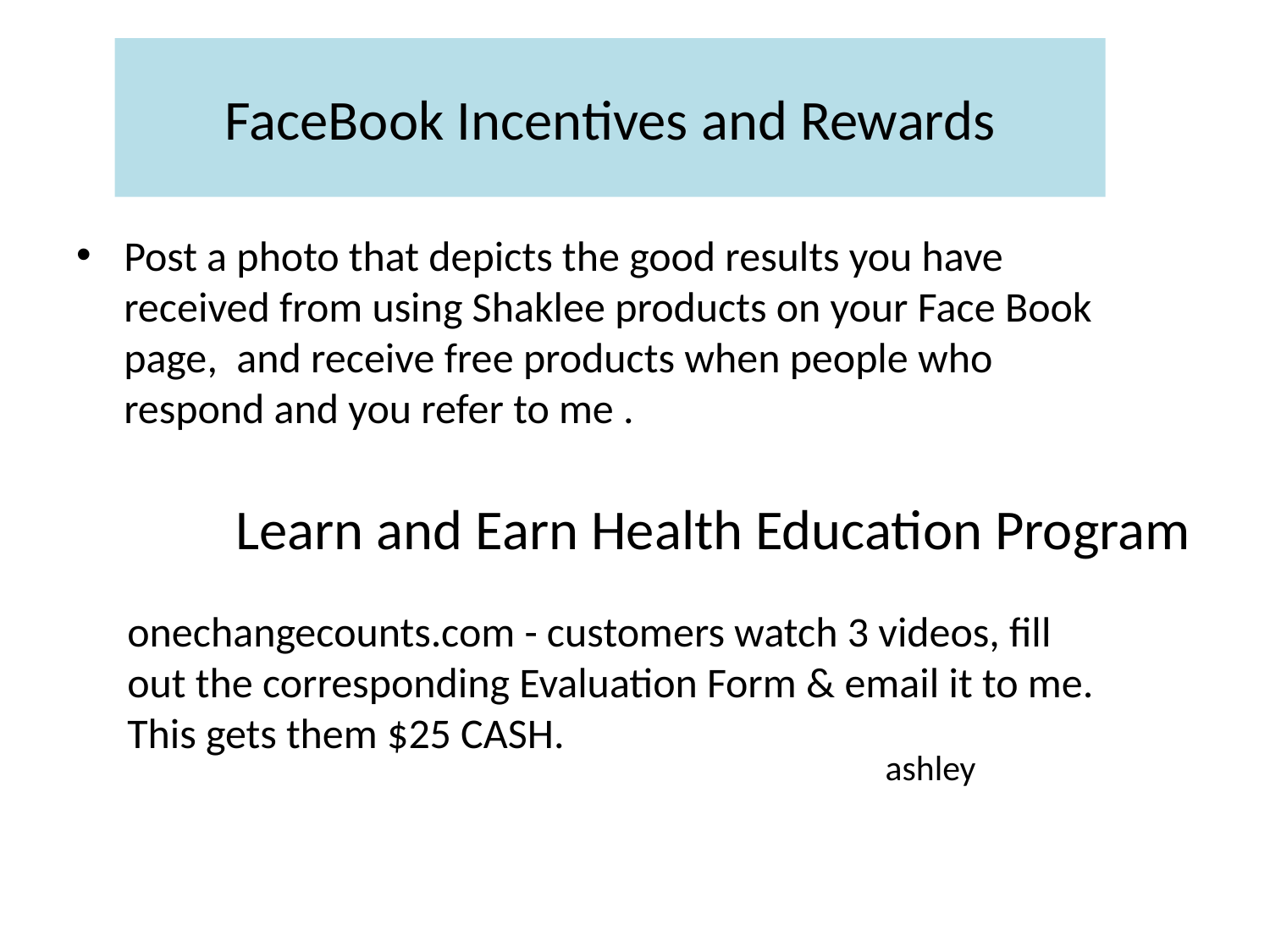

# FaceBook Incentives and Rewards
Post a photo that depicts the good results you have received from using Shaklee products on your Face Book page,  and receive free products when people who respond and you refer to me .

Learn and Earn Health Education Program
onechangecounts.com - customers watch 3 videos, fill out the corresponding Evaluation Form & email it to me. This gets them $25 CASH.
ashley